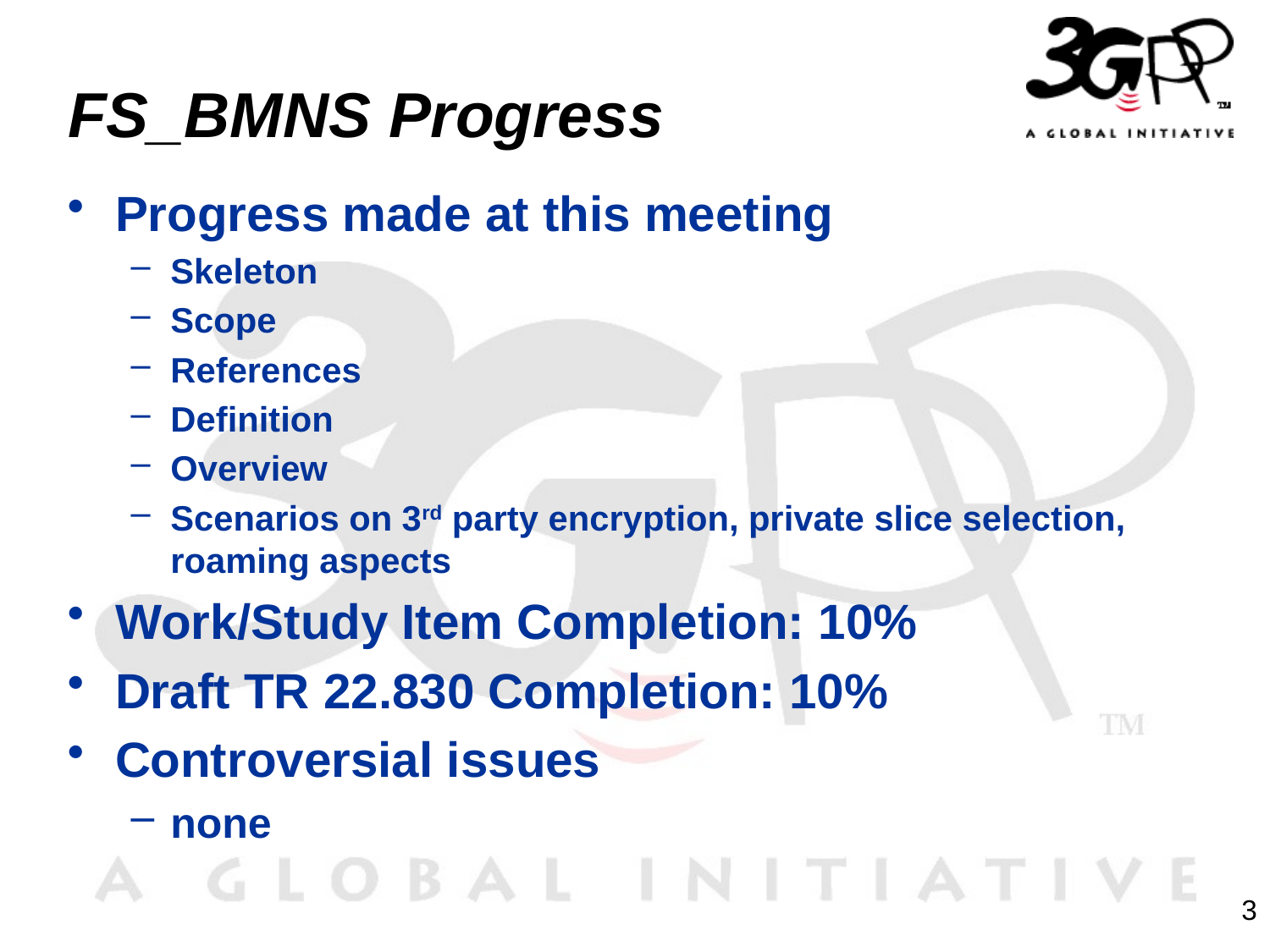

# FS_BMNS Progress
Progress made at this meeting
Skeleton
Scope
References
Definition
Overview
Scenarios on 3rd party encryption, private slice selection, roaming aspects
Work/Study Item Completion: 10%
Draft TR 22.830 Completion: 10%
Controversial issues
none
3